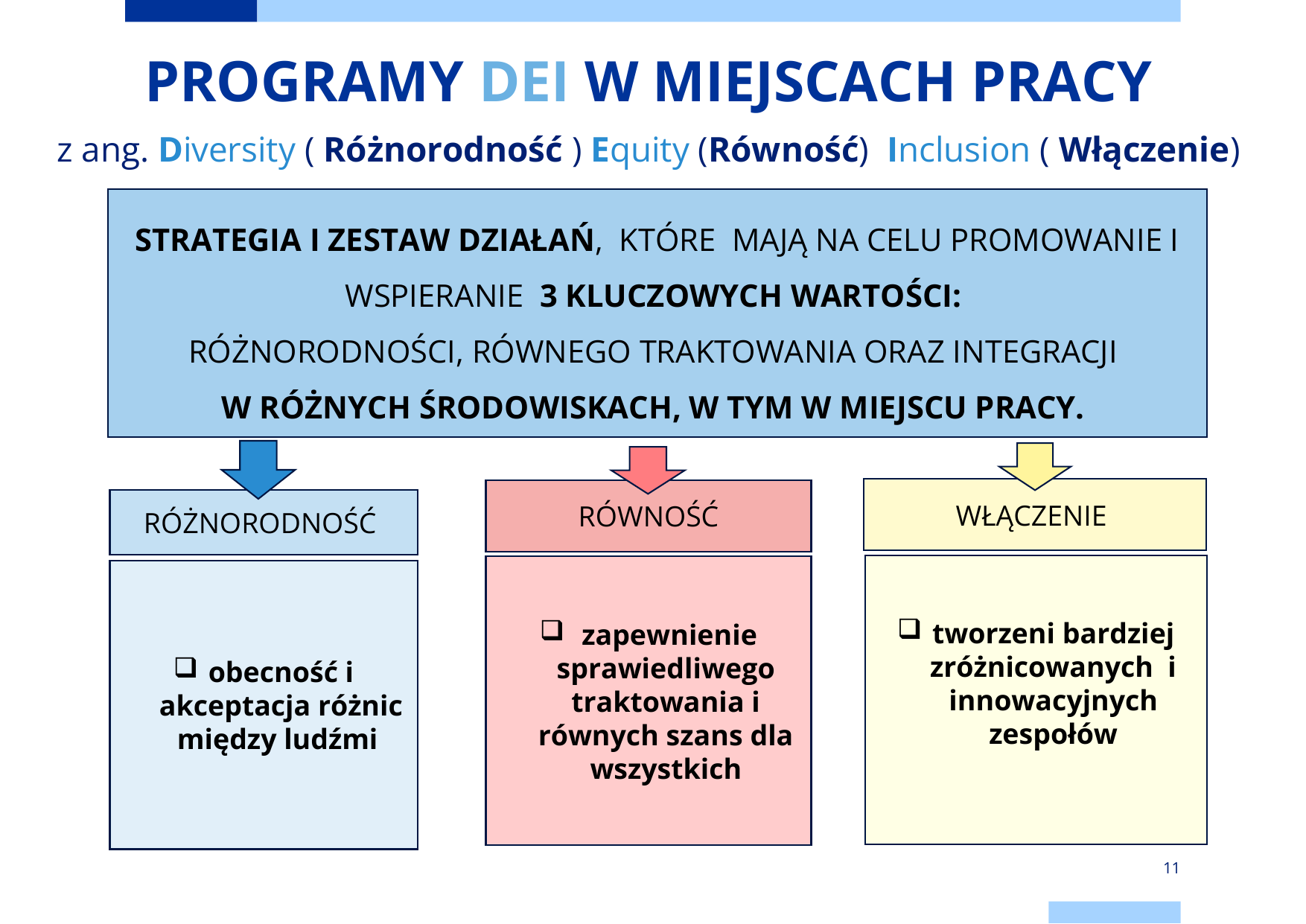

# PROGRAMY DEI W MIEJSCACH PRACY z ang. Diversity ( Różnorodność ) Equity (Równość)  Inclusion ( Włączenie)

STRATEGIA I ZESTAW DZIAŁAŃ,  KTÓRE  MAJĄ NA CELU PROMOWANIE I WSPIERANIE  3 KLUCZOWYCH WARTOŚCI:
RÓŻNORODNOŚCI, RÓWNEGO TRAKTOWANIA ORAZ INTEGRACJI
W RÓŻNYCH ŚRODOWISKACH, W TYM W MIEJSCU PRACY.

RÓŻNORODNOŚĆ
obecność i akceptacja różnic między ludźmi

WŁĄCZENIE

tworzeni bardziej zróżnicowanych  i innowacyjnych zespołów

RÓWNOŚĆ
 zapewnienie sprawiedliwego traktowania i równych szans dla wszystkich
11